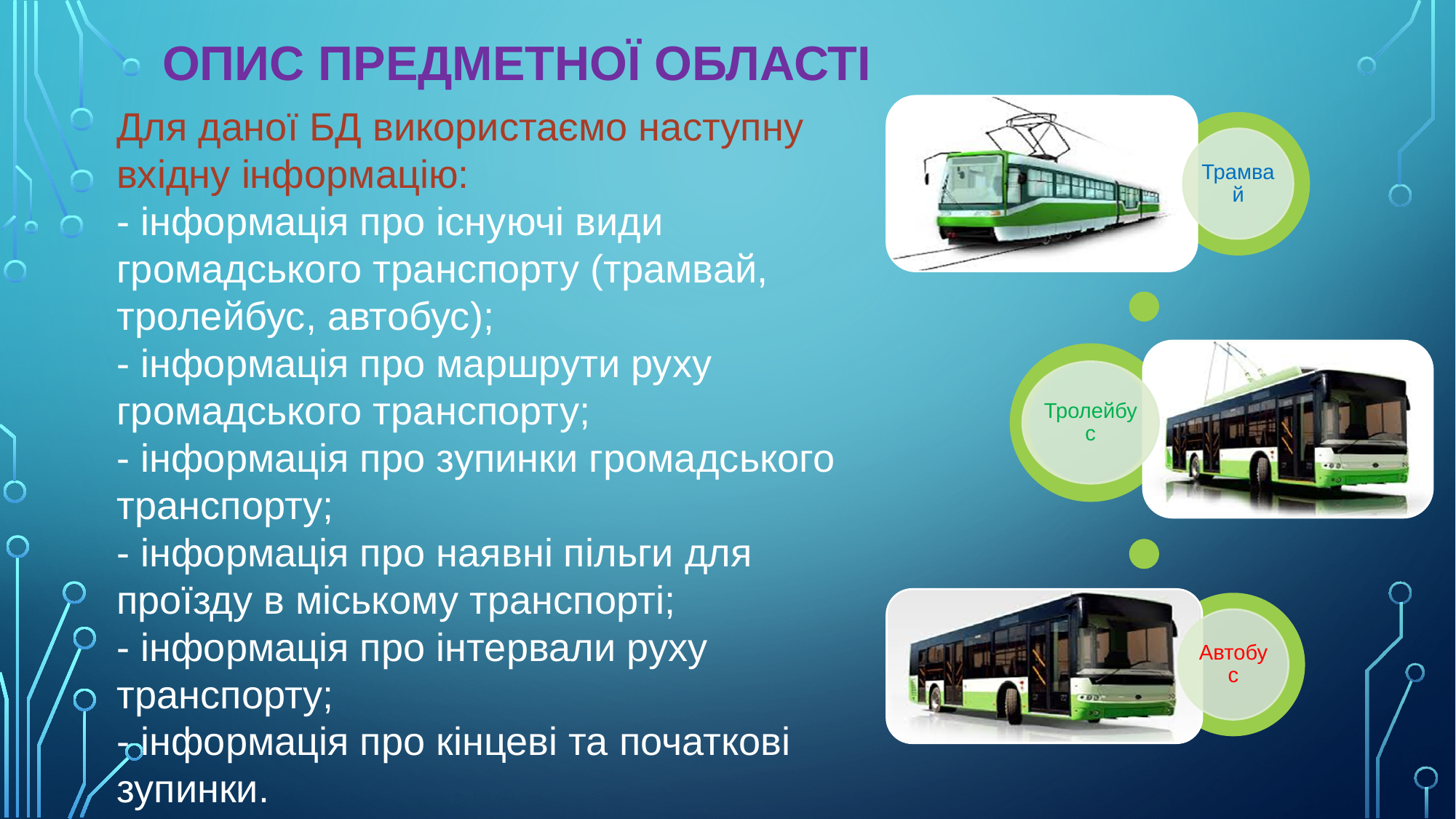

# Опис предметної області
Для даної БД використаємо наступну вхідну інформацію:
- інформація про існуючі види громадського транспорту (трамвай, тролейбус, автобус);
- інформація про маршрути руху громадського транспорту;
- інформація про зупинки громадського транспорту;
- інформація про наявні пільги для проїзду в міському транспорті;
- інформація про інтервали руху транспорту;
- інформація про кінцеві та початкові зупинки.

Трамвай
Тролейбус
Автобус